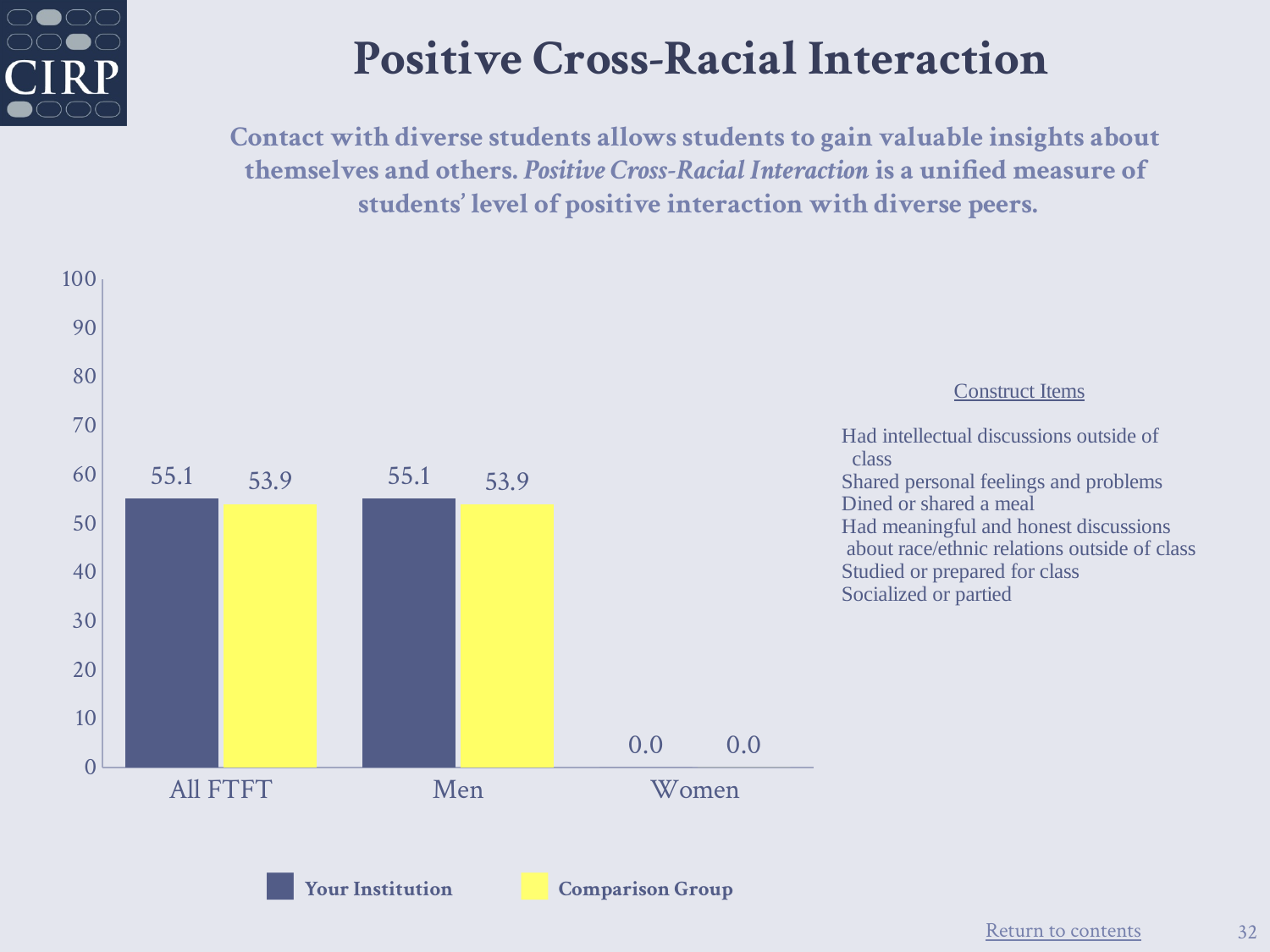

Positive Cross-Racial Interaction
Contact with diverse students allows students to gain valuable insights about
themselves and others. Positive Cross-Racial Interaction is a unified measure of
students’ level of positive interaction with diverse peers.

### Chart

| Category |  |  |
|---|---|---|
| All FTFT | 55.08 | 53.91 |
| Men | 55.08 | 53.86 |
| Women | 0.0 | 0.0 |
■ Your Institution
■ Comparison Group
32